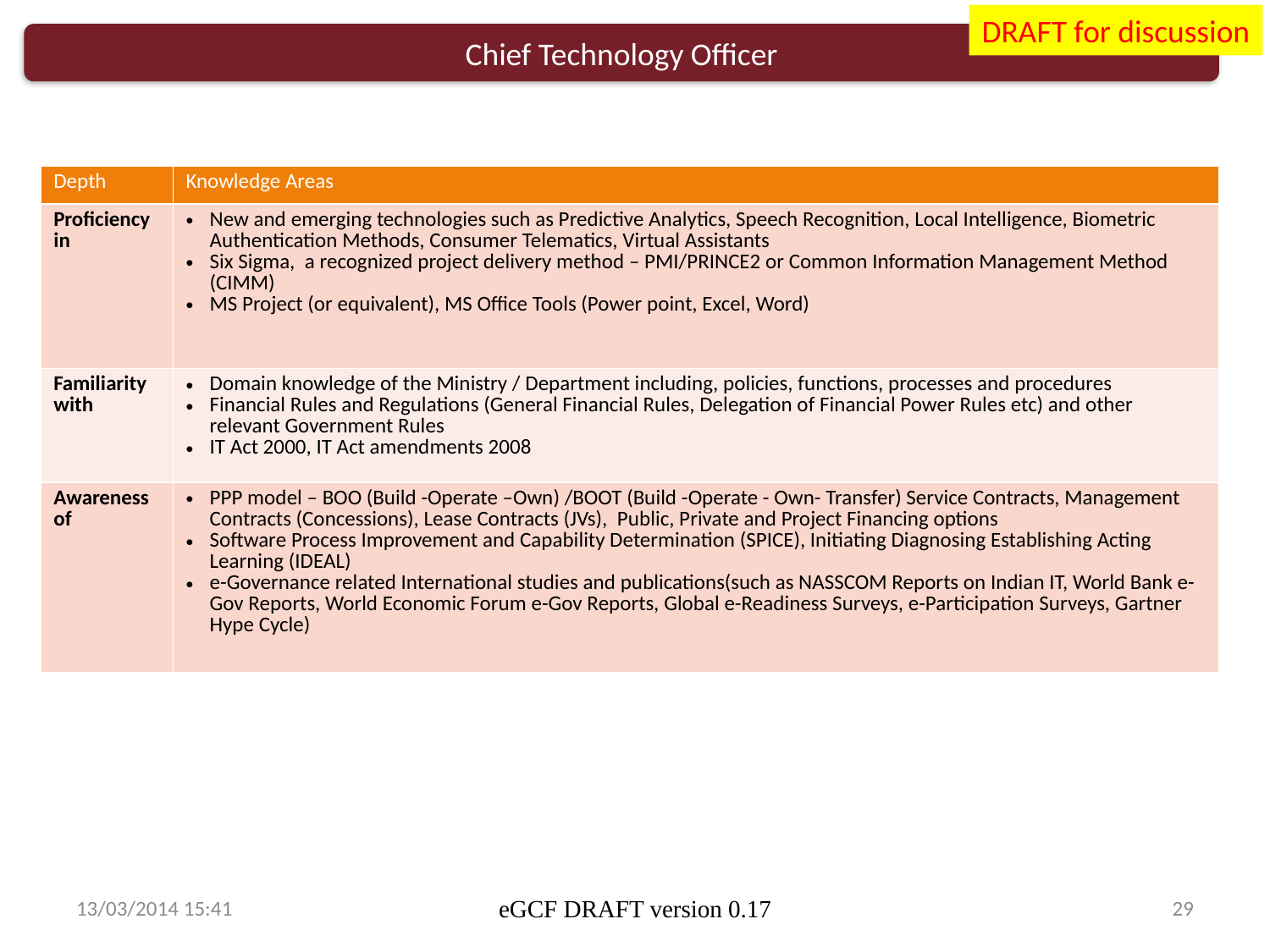

DRAFT for discussion
Chief Technology Officer
| Depth | Knowledge Areas |
| --- | --- |
| Proficiency in | New and emerging technologies such as Predictive Analytics, Speech Recognition, Local Intelligence, Biometric Authentication Methods, Consumer Telematics, Virtual Assistants Six Sigma, a recognized project delivery method – PMI/PRINCE2 or Common Information Management Method (CIMM) MS Project (or equivalent), MS Office Tools (Power point, Excel, Word) |
| Familiarity with | Domain knowledge of the Ministry / Department including, policies, functions, processes and procedures Financial Rules and Regulations (General Financial Rules, Delegation of Financial Power Rules etc) and other relevant Government Rules IT Act 2000, IT Act amendments 2008 |
| Awareness of | PPP model – BOO (Build -Operate –Own) /BOOT (Build -Operate - Own- Transfer) Service Contracts, Management Contracts (Concessions), Lease Contracts (JVs), Public, Private and Project Financing options Software Process Improvement and Capability Determination (SPICE), Initiating Diagnosing Establishing Acting Learning (IDEAL) e-Governance related International studies and publications(such as NASSCOM Reports on Indian IT, World Bank e-Gov Reports, World Economic Forum e-Gov Reports, Global e-Readiness Surveys, e-Participation Surveys, Gartner Hype Cycle) |
13/03/2014 15:41
eGCF DRAFT version 0.17
29